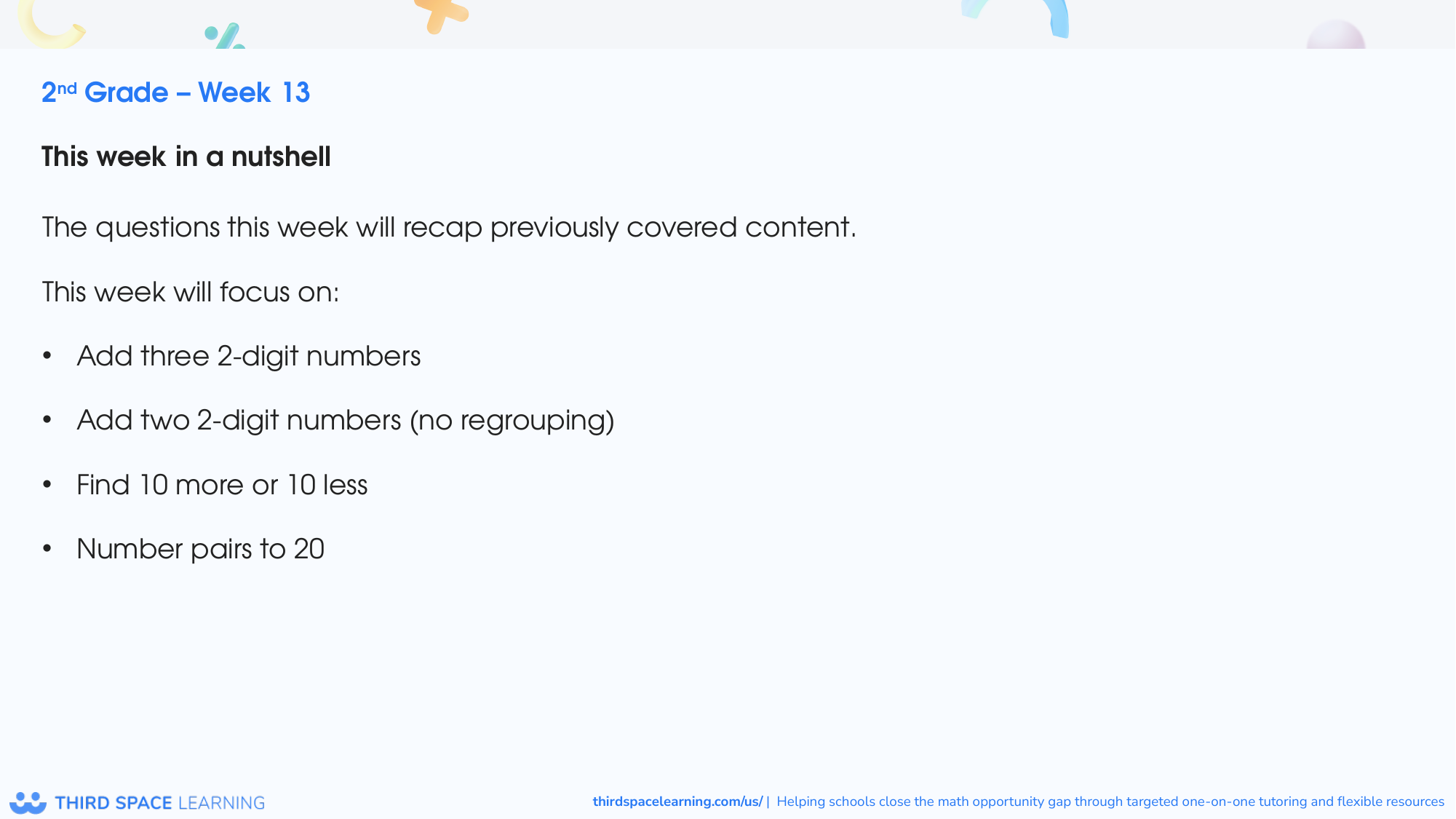

2nd Grade – Week 13
This week in a nutshell
The questions this week will recap previously covered content.
This week will focus on:
Add three 2-digit numbers
Add two 2-digit numbers (no regrouping)
Find 10 more or 10 less
Number pairs to 20